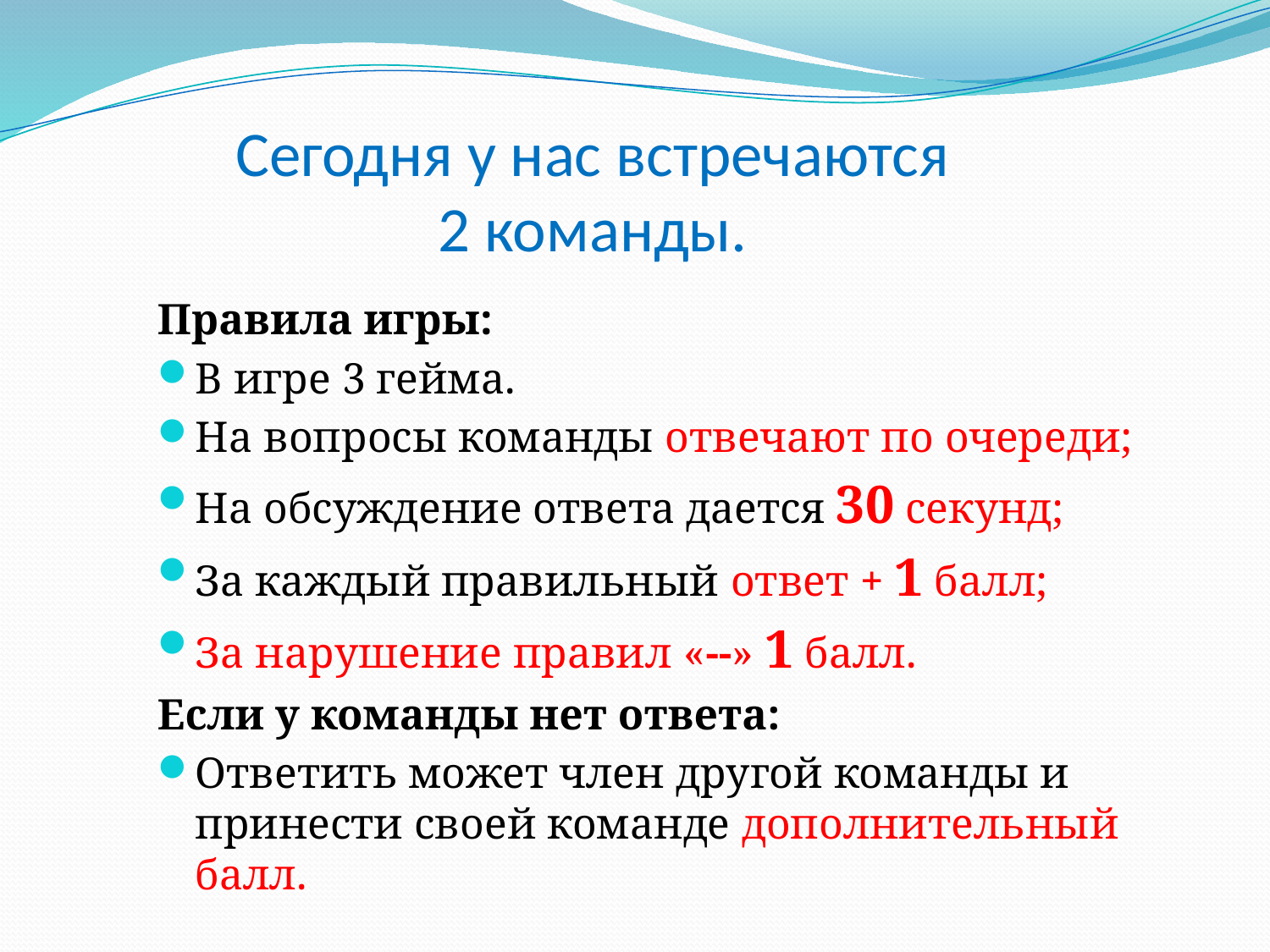

# Сегодня у нас встречаются 2 команды.
Правила игры:
В игре 3 гейма.
На вопросы команды отвечают по очереди;
На обсуждение ответа дается 30 секунд;
За каждый правильный ответ + 1 балл;
За нарушение правил «--» 1 балл.
Если у команды нет ответа:
Ответить может член другой команды и принести своей команде дополнительный балл.